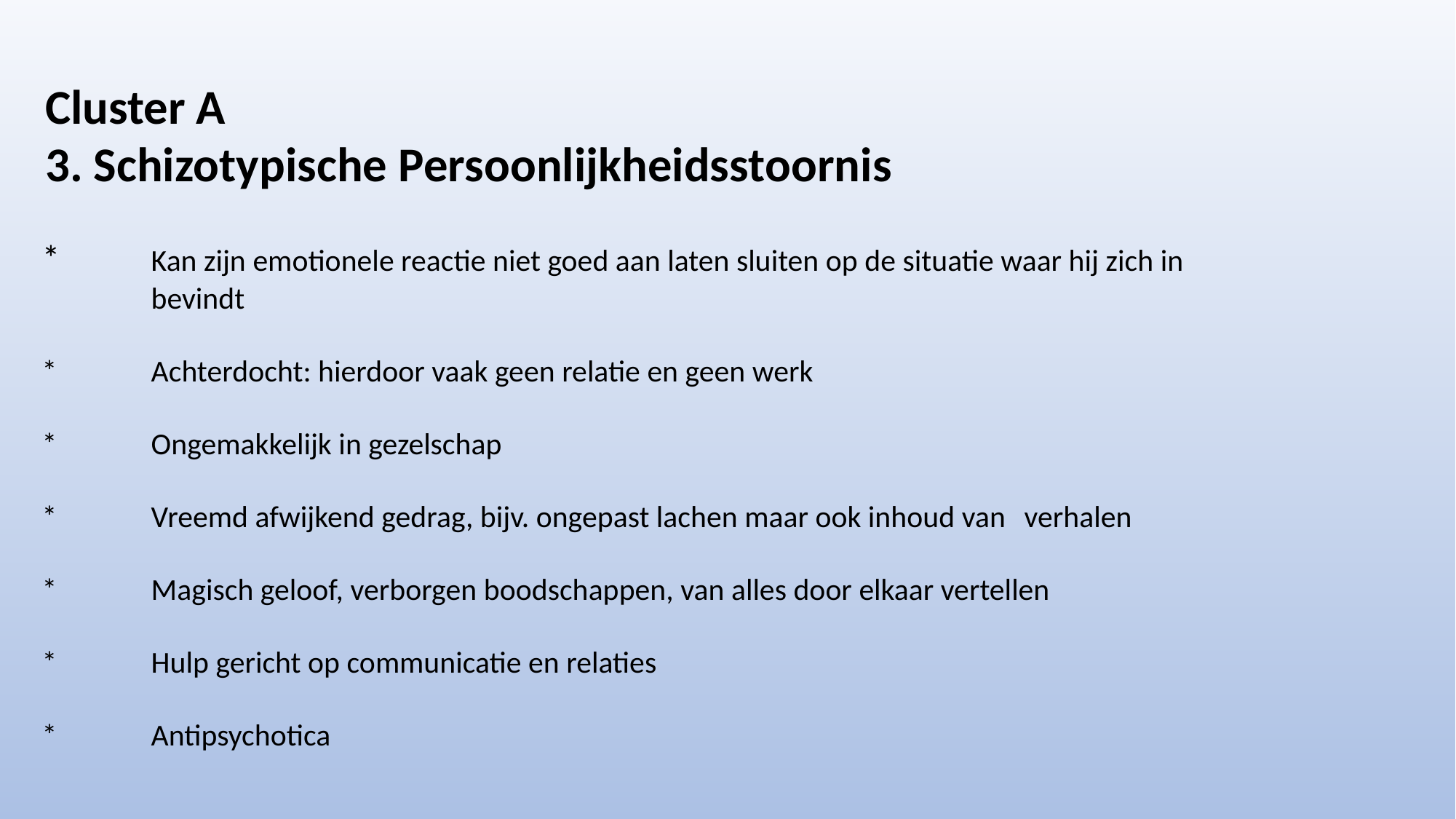

Cluster A
3. Schizotypische Persoonlijkheidsstoornis

* 	Kan zijn emotionele reactie niet goed aan laten sluiten op de situatie waar hij zich in 	bevindt

*	Achterdocht: hierdoor vaak geen relatie en geen werk

*	Ongemakkelijk in gezelschap

*	Vreemd afwijkend gedrag, bijv. ongepast lachen maar ook inhoud van 	verhalen

*	Magisch geloof, verborgen boodschappen, van alles door elkaar vertellen

*	Hulp gericht op communicatie en relaties

*	Antipsychotica